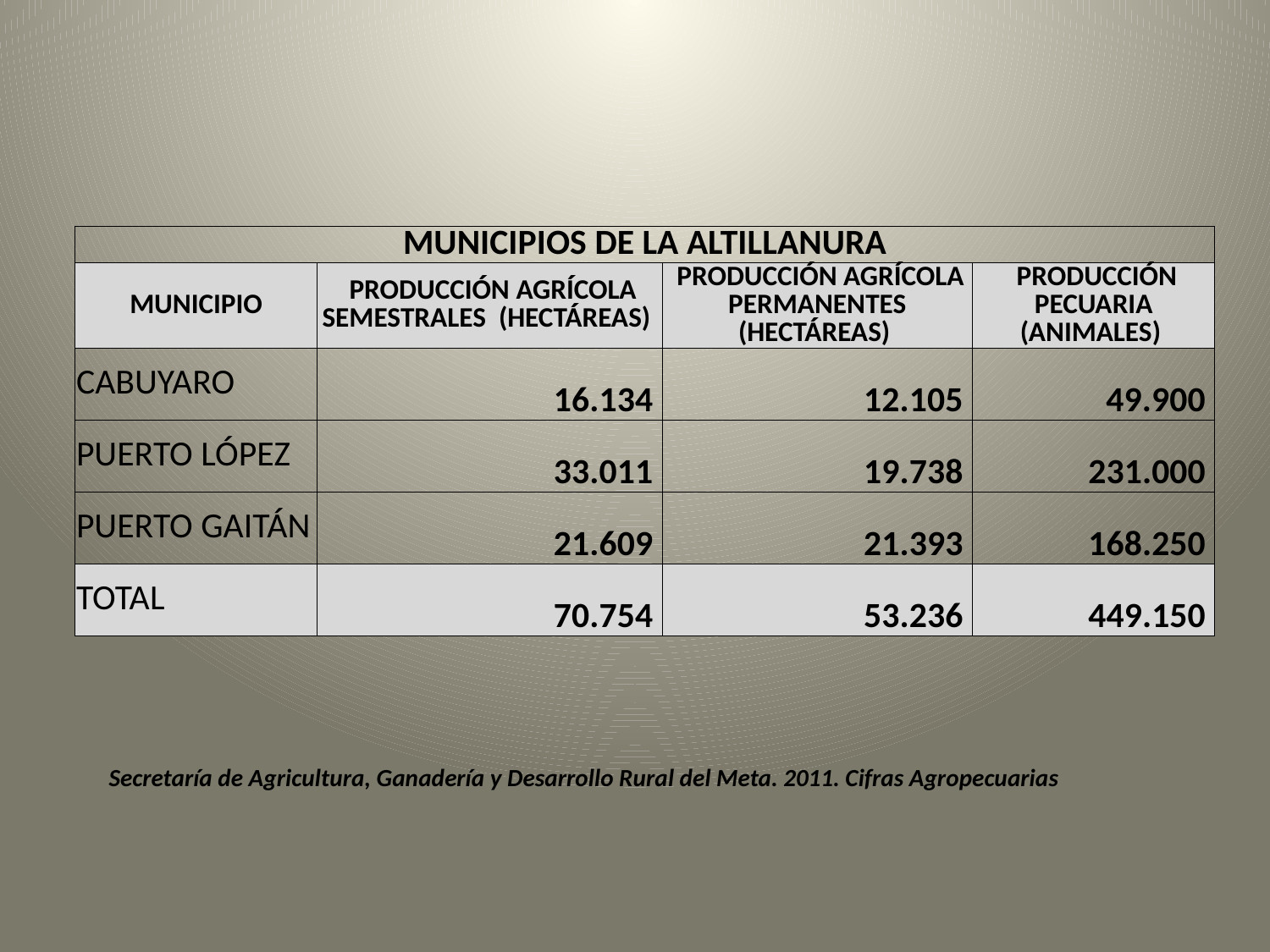

| MUNICIPIOS DE LA ALTILLANURA |  |  |  |
| --- | --- | --- | --- |
| MUNICIPIO | PRODUCCIÓN AGRÍCOLA SEMESTRALES (HECTÁREAS) | PRODUCCIÓN AGRÍCOLA PERMANENTES (HECTÁREAS) | PRODUCCIÓN PECUARIA (ANIMALES) |
| CABUYARO | 16.134 | 12.105 | 49.900 |
| PUERTO LÓPEZ | 33.011 | 19.738 | 231.000 |
| PUERTO GAITÁN | 21.609 | 21.393 | 168.250 |
| TOTAL | 70.754 | 53.236 | 449.150 |
Secretaría de Agricultura, Ganadería y Desarrollo Rural del Meta. 2011. Cifras Agropecuarias